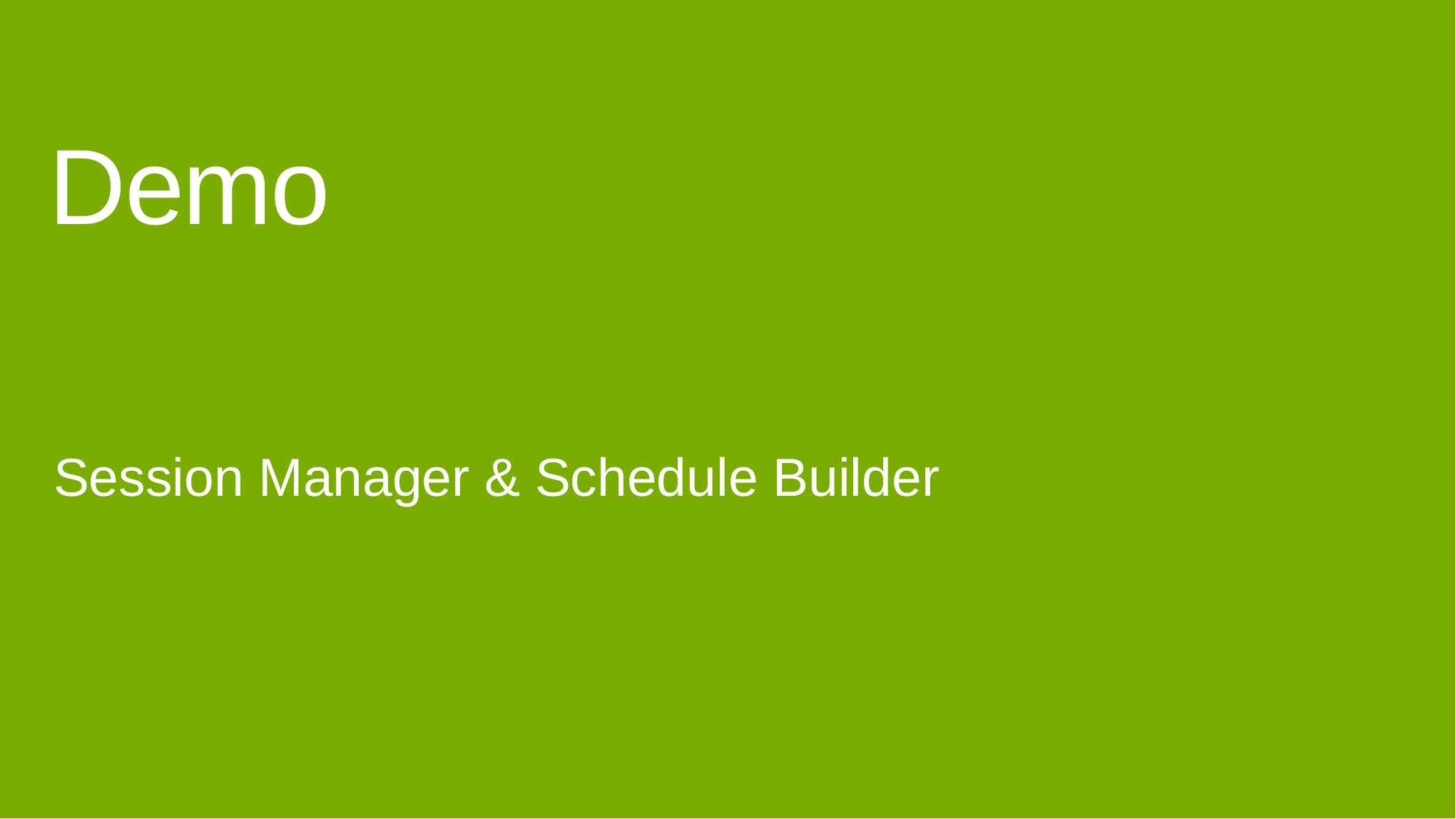

# Demo
Session Manager & Schedule Builder